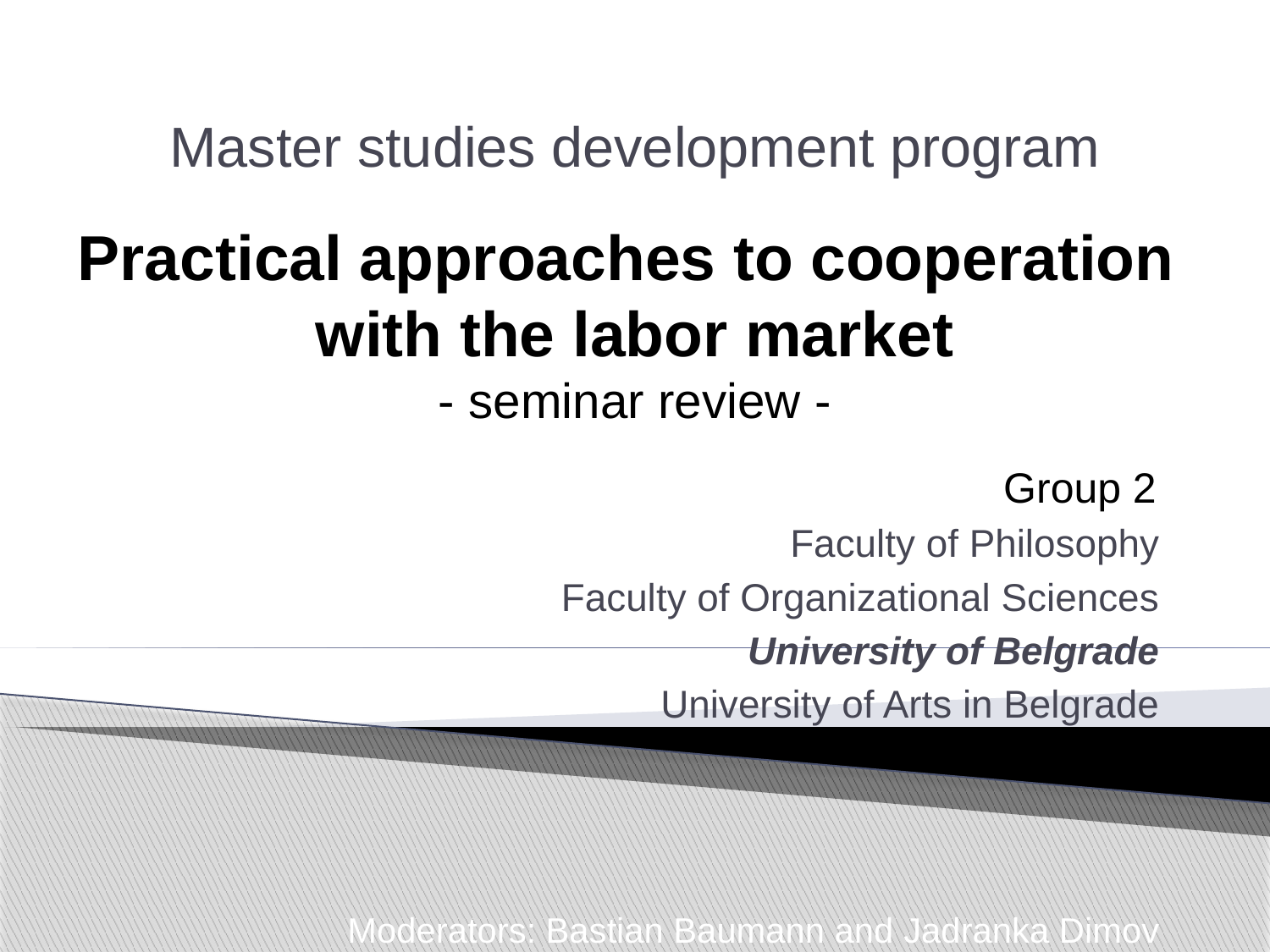

# Master studies development program Practical approaches to cooperation with the labor market - seminar review -
Group 2
Faculty of Philosophy
Faculty of Organizational Sciences
University of Belgrade
University of Arts in Belgrade

Moderators: Bastian Baumann and Jadranka Dimov